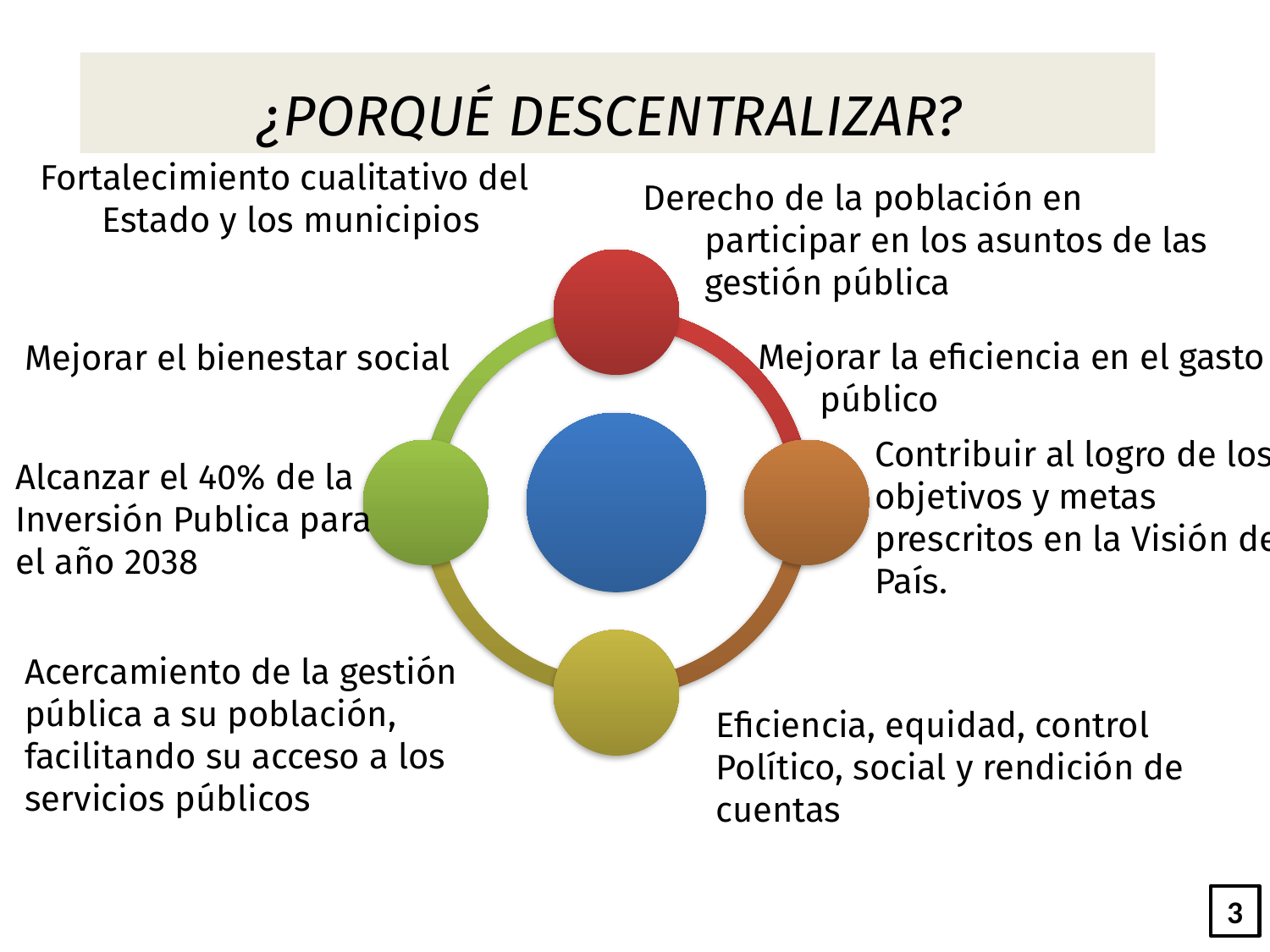

¿PORQUÉ DESCENTRALIZAR?
Fortalecimiento cualitativo del Estado y los municipios
Derecho de la población en participar en los asuntos de las gestión pública

Mejorar la eficiencia en el gasto público
Mejorar el bienestar social
Contribuir al logro de los objetivos y metas prescritos en la Visión de País.
Alcanzar el 40% de la Inversión Publica para el año 2038
Acercamiento de la gestión pública a su población, facilitando su acceso a los servicios públicos
Eficiencia, equidad, control Político, social y rendición de cuentas
3